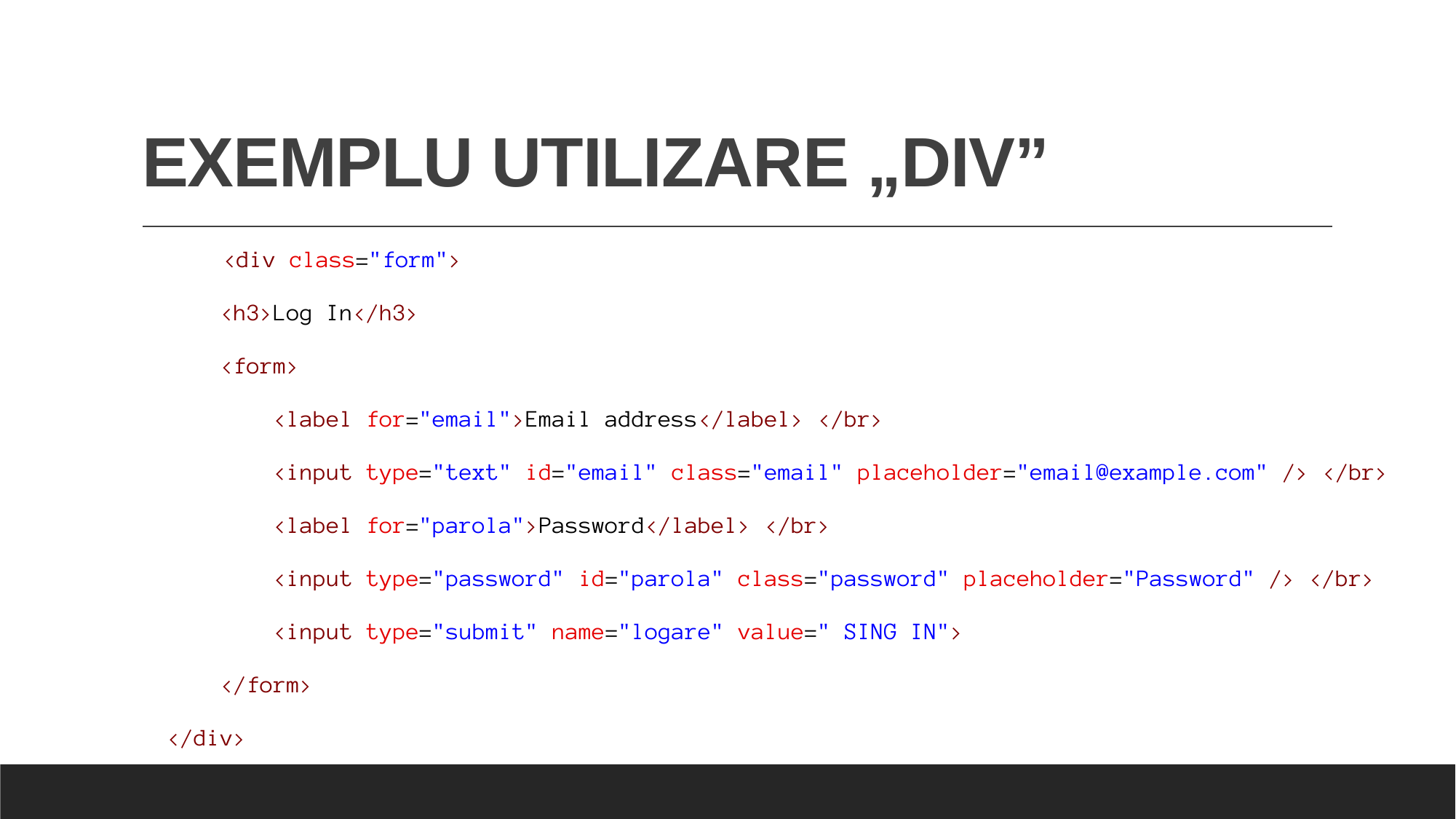

# EXEMPLU UTILIZARE „DIV”
	<div class="form">
        <h3>Log In</h3>
        <form>
            <label for="email">Email address</label> </br>
            <input type="text" id="email" class="email" placeholder="email@example.com" /> </br>
            <label for="parola">Password</label> </br>
            <input type="password" id="parola" class="password" placeholder="Password" /> </br>
            <input type="submit" name="logare" value=" SING IN">
        </form>
    </div>